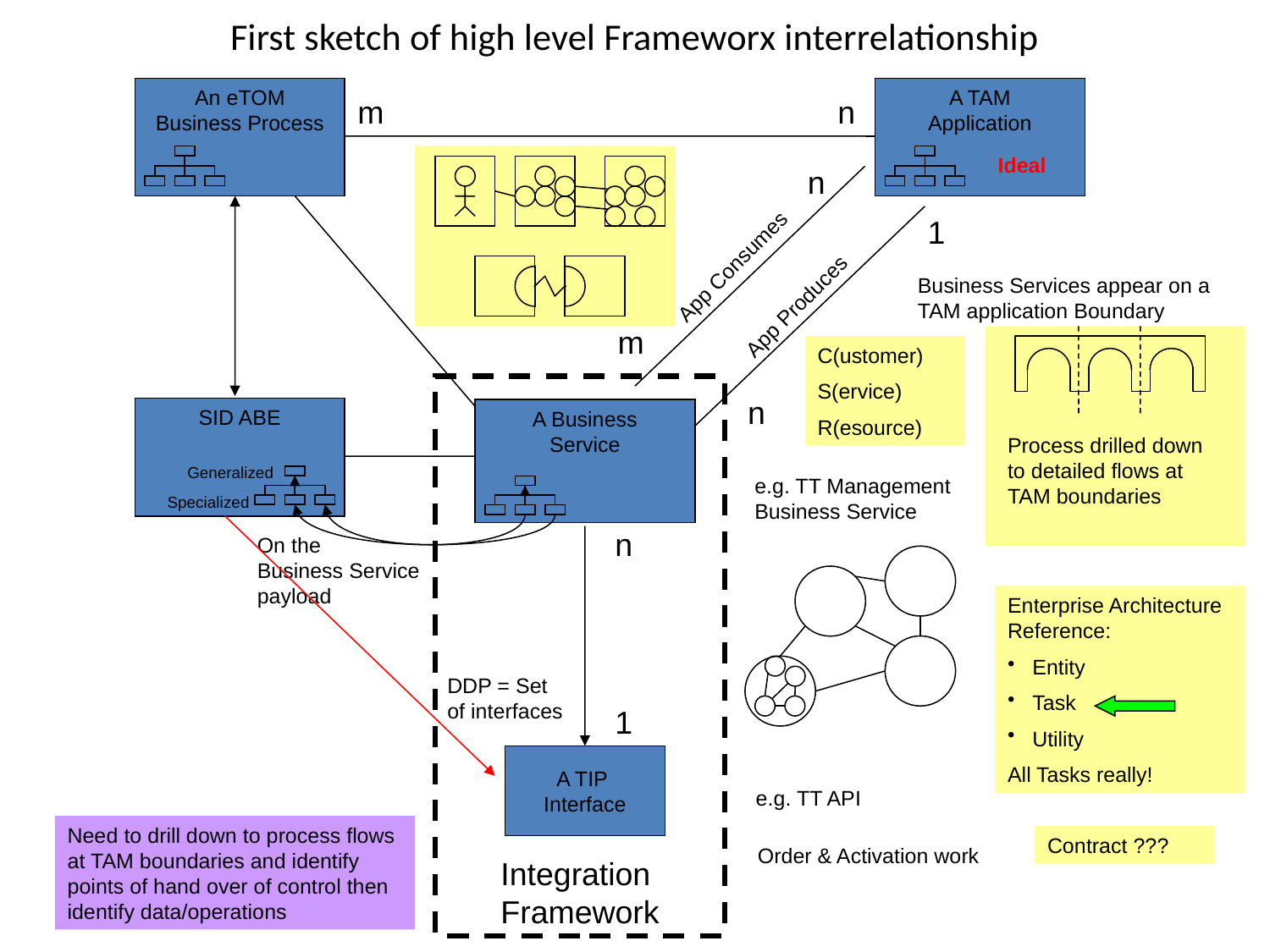

# First sketch of high level Frameworx interrelationship
An eTOM
Business Process
A TAM
Application
m
n

Ideal

n

1
App Consumes

Business Services appear on a TAM application Boundary

App Produces
m

C(ustomer)
S(ervice)
R(esource)

Integration
Framework
n
SID ABE
A Business
Service
Process drilled down to detailed flows at TAM boundaries
Generalized

e.g. TT Management Business Service

Specialized

n
On the
Business Service
payload

Enterprise Architecture Reference:
Entity
Task
Utility
All Tasks really!

DDP = Set
of interfaces

1

A TIP
Interface
e.g. TT API
Need to drill down to process flows at TAM boundaries and identify points of hand over of control then identify data/operations
Contract ???
Order & Activation work